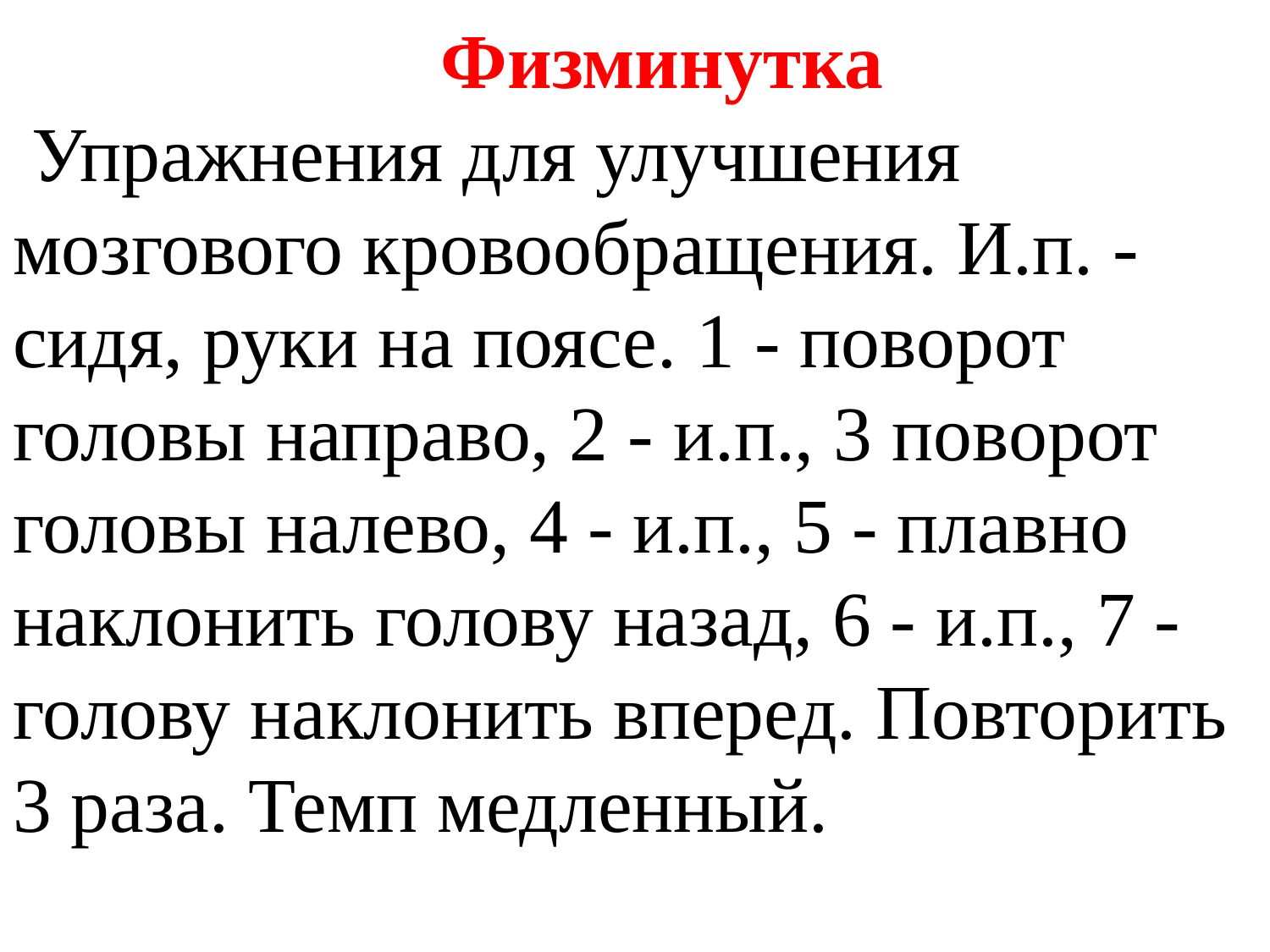

Физминутка
 Упражнения для улучшения мозгового кровообращения. И.п. - сидя, руки на поясе. 1 - поворот головы направо, 2 - и.п., 3 поворот головы налево, 4 - и.п., 5 - плавно наклонить голову назад, 6 - и.п., 7 - голову наклонить вперед. Повторить 3 раза. Темп медленный.